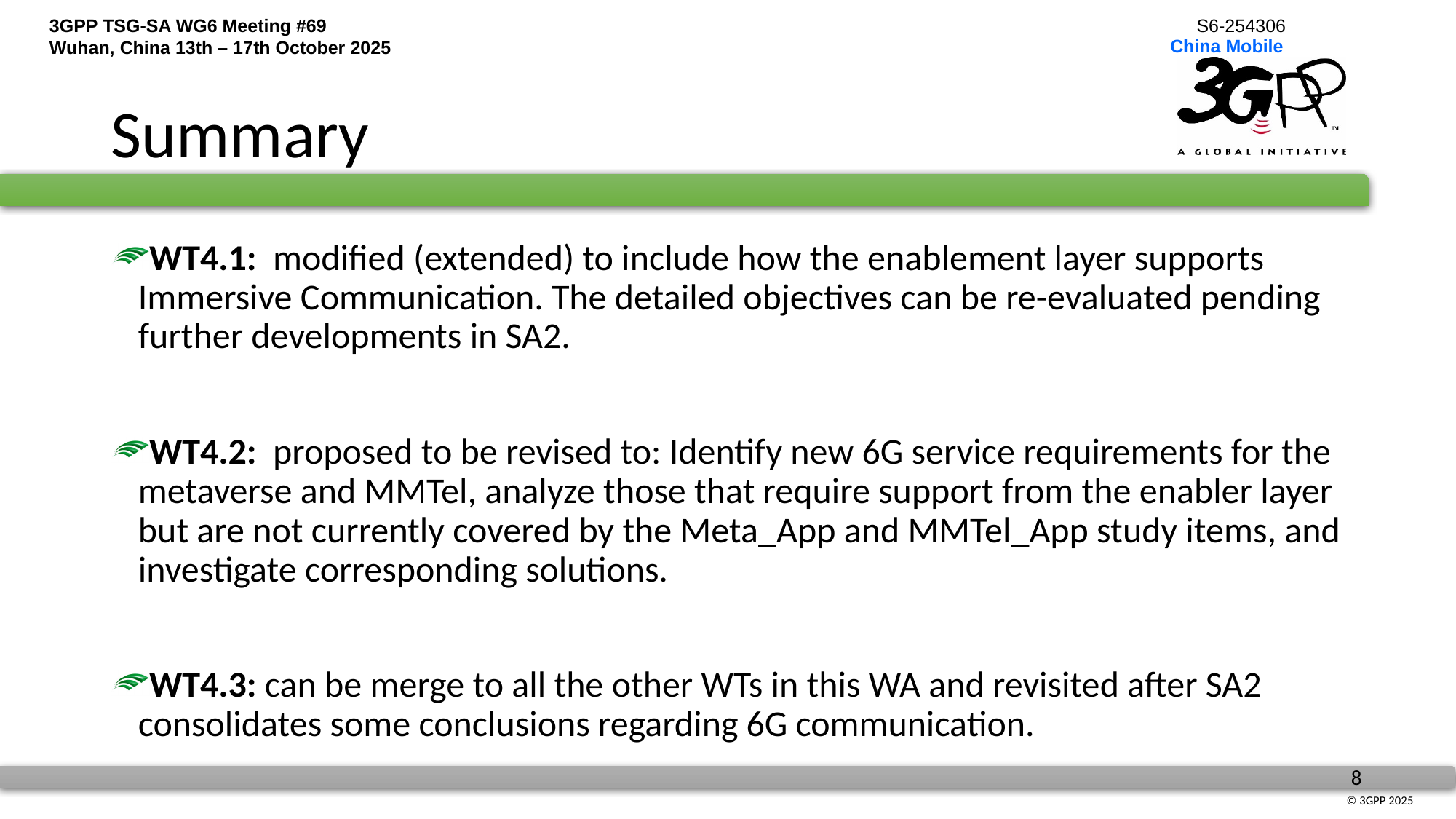

# Summary

WT4.1:  modified (extended) to include how the enablement layer supports Immersive Communication. The detailed objectives can be re-evaluated pending further developments in SA2.

WT4.2:  proposed to be revised to: Identify new 6G service requirements for the metaverse and MMTel, analyze those that require support from the enabler layer but are not currently covered by the Meta_App and MMTel_App study items, and investigate corresponding solutions.

WT4.3: can be merge to all the other WTs in this WA and revisited after SA2 consolidates some conclusions regarding 6G communication.